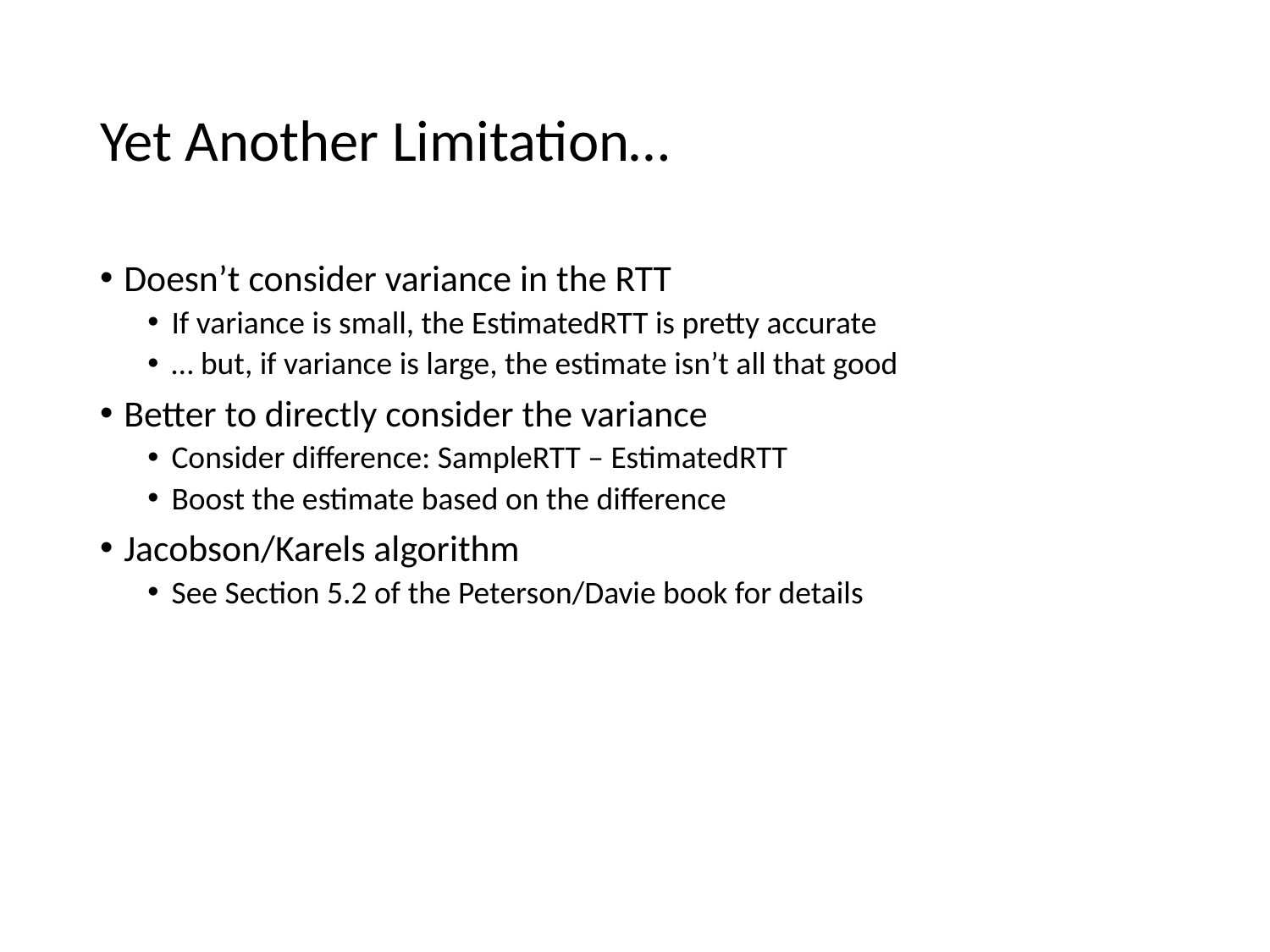

# Yet Another Limitation…
Doesn’t consider variance in the RTT
If variance is small, the EstimatedRTT is pretty accurate
… but, if variance is large, the estimate isn’t all that good
Better to directly consider the variance
Consider difference: SampleRTT – EstimatedRTT
Boost the estimate based on the difference
Jacobson/Karels algorithm
See Section 5.2 of the Peterson/Davie book for details